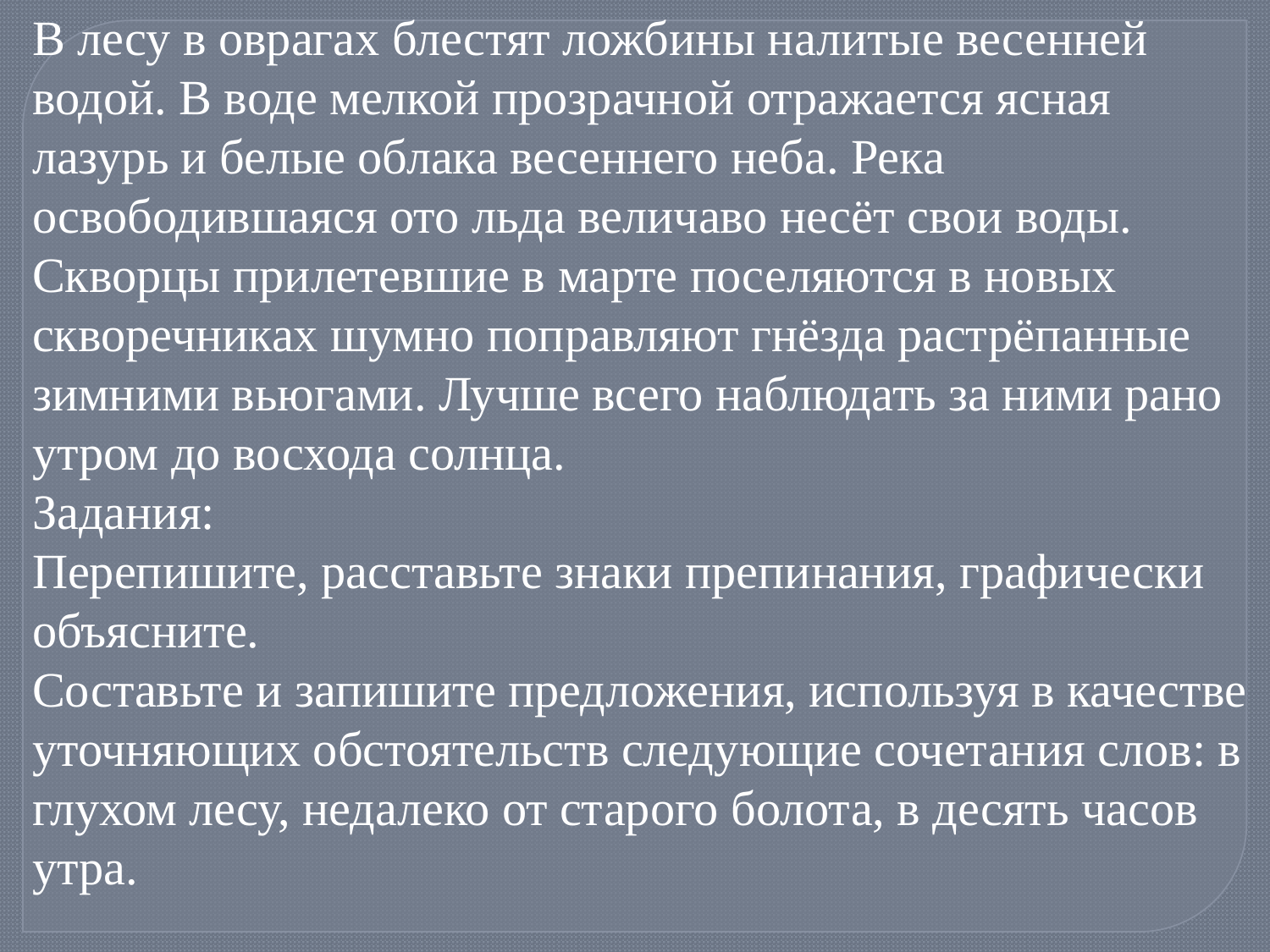

В лесу в оврагах блестят ложбины налитые весенней водой. В воде мелкой прозрачной отражается ясная лазурь и белые облака весеннего неба. Река освободившаяся ото льда величаво несёт свои воды. Скворцы прилетевшие в марте поселяются в новых скворечниках шумно поправляют гнёзда растрёпанные зимними вьюгами. Лучше всего наблюдать за ними рано утром до восхода солнца.
Задания:
Перепишите, расставьте знаки препинания, графически объясните.
Составьте и запишите предложения, используя в качестве уточняющих обстоятельств следующие сочетания слов: в глухом лесу, недалеко от старого болота, в десять часов утра.